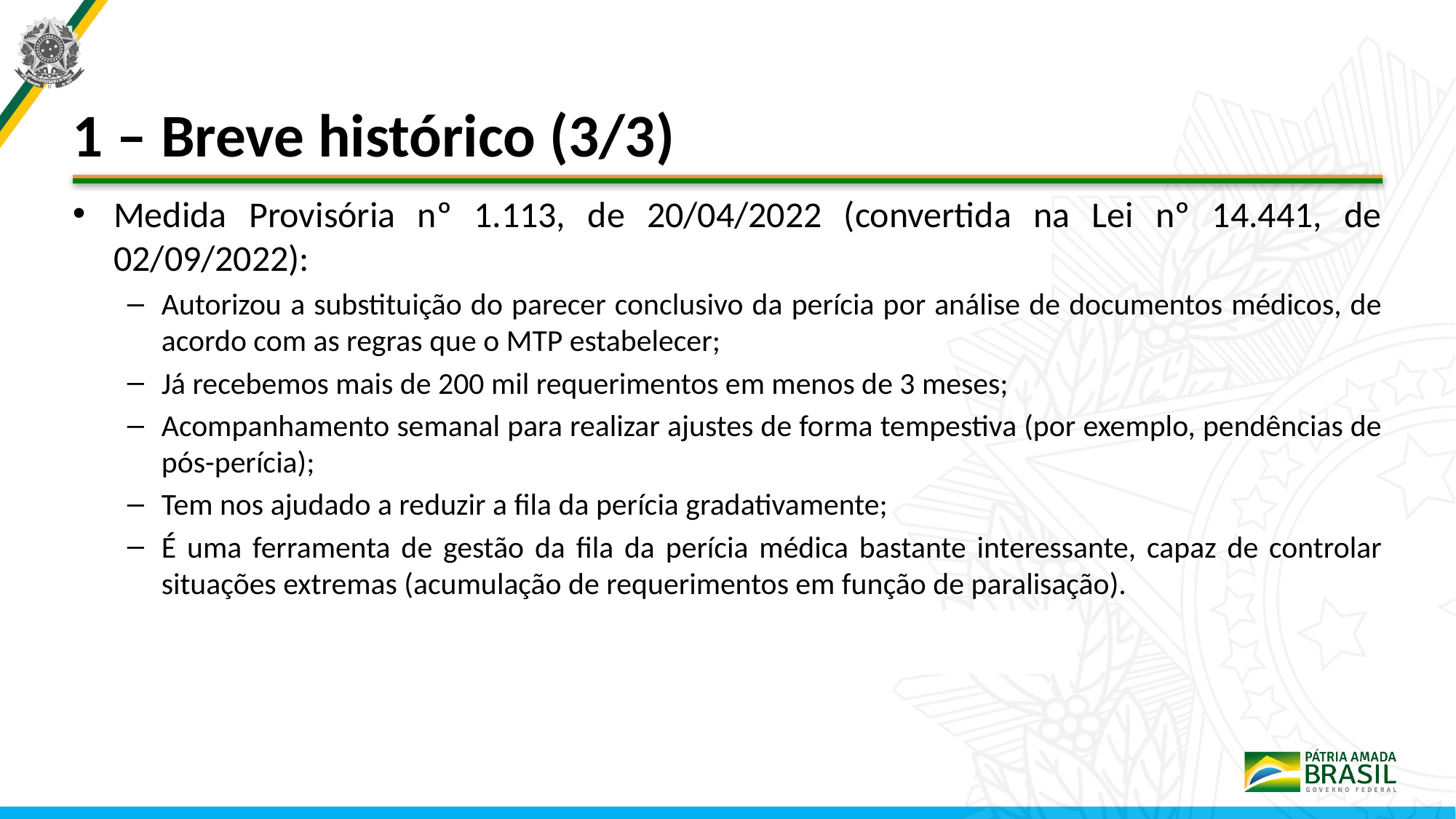

# 1 – Breve histórico (3/3)
Medida Provisória nº 1.113, de 20/04/2022 (convertida na Lei nº 14.441, de 02/09/2022):
Autorizou a substituição do parecer conclusivo da perícia por análise de documentos médicos, de acordo com as regras que o MTP estabelecer;
Já recebemos mais de 200 mil requerimentos em menos de 3 meses;
Acompanhamento semanal para realizar ajustes de forma tempestiva (por exemplo, pendências de pós-perícia);
Tem nos ajudado a reduzir a fila da perícia gradativamente;
É uma ferramenta de gestão da fila da perícia médica bastante interessante, capaz de controlar situações extremas (acumulação de requerimentos em função de paralisação).